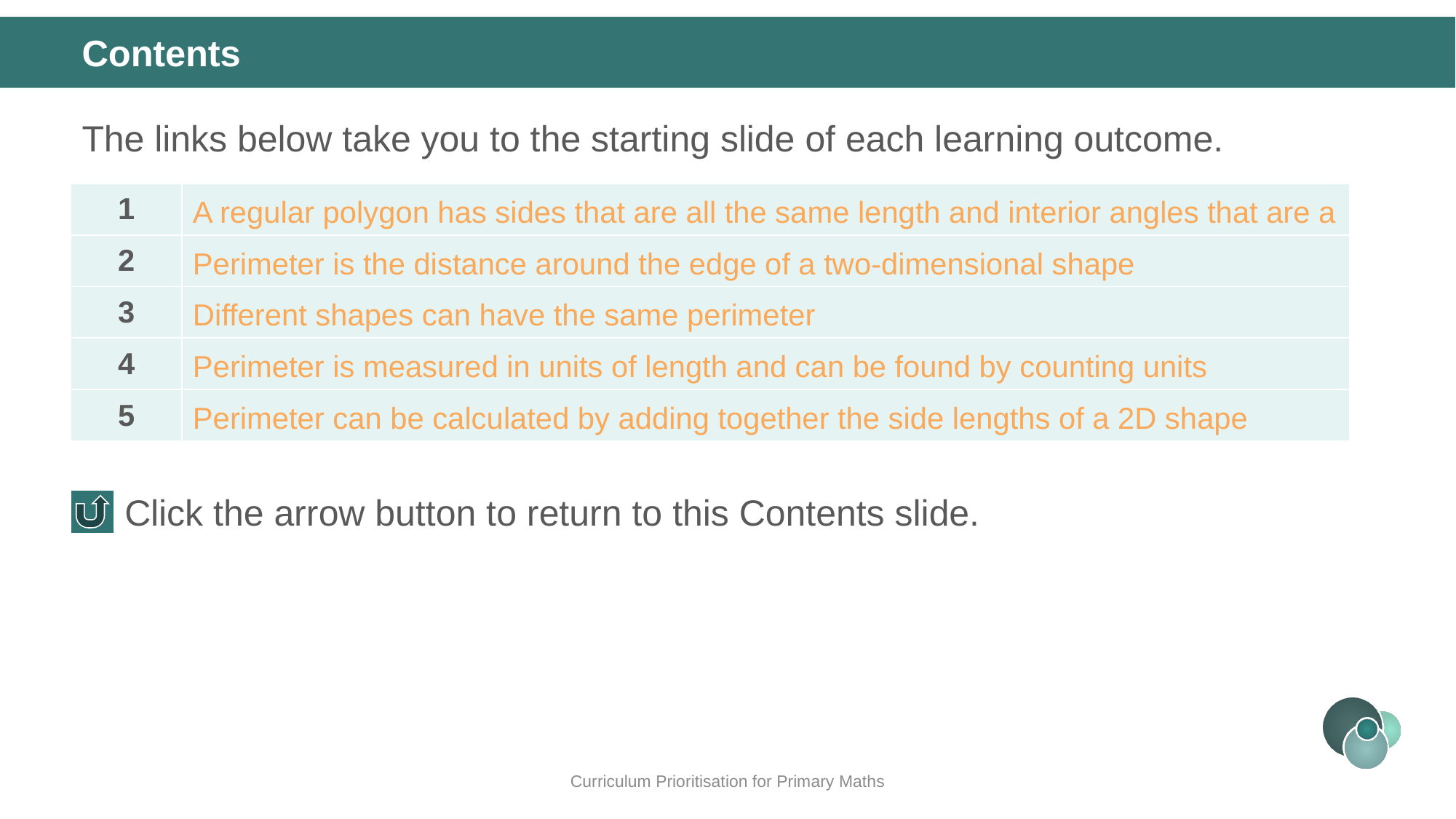

Contents
The links below take you to the starting slide of each learning outcome.
| 1 | A regular polygon has sides that are all the same length and interior angles that are all equal in size |
| --- | --- |
| 2 | Perimeter is the distance around the edge of a two-dimensional shape |
| 3 | Different shapes can have the same perimeter |
| 4 | Perimeter is measured in units of length and can be found by counting units |
| 5 | Perimeter can be calculated by adding together the side lengths of a 2D shape |
Click the arrow button to return to this Contents slide.

Curriculum Prioritisation for Primary Maths